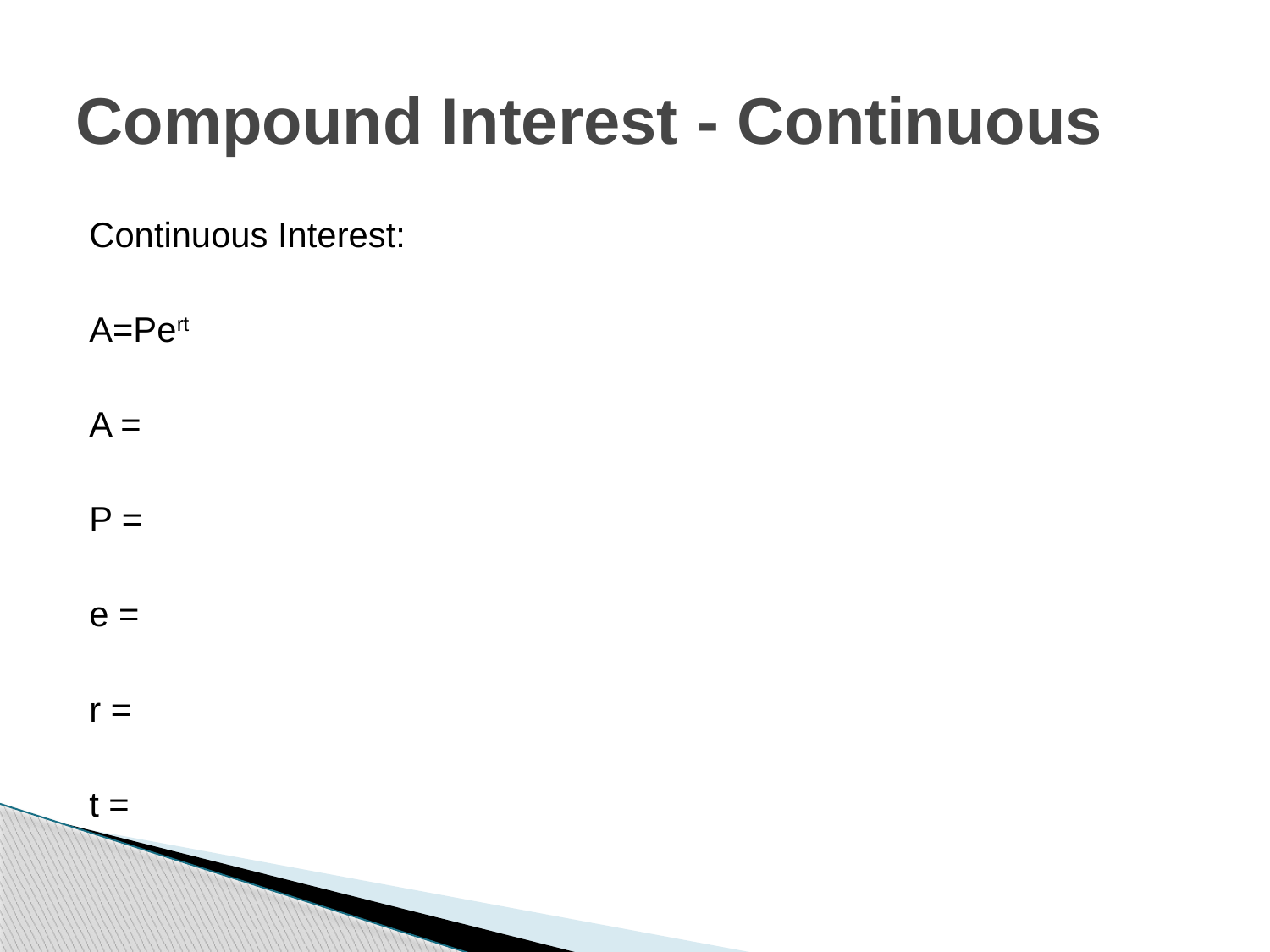

# Compound Interest - Continuous
Continuous Interest:

A=Pert

A =

P =

e =

r =

t =